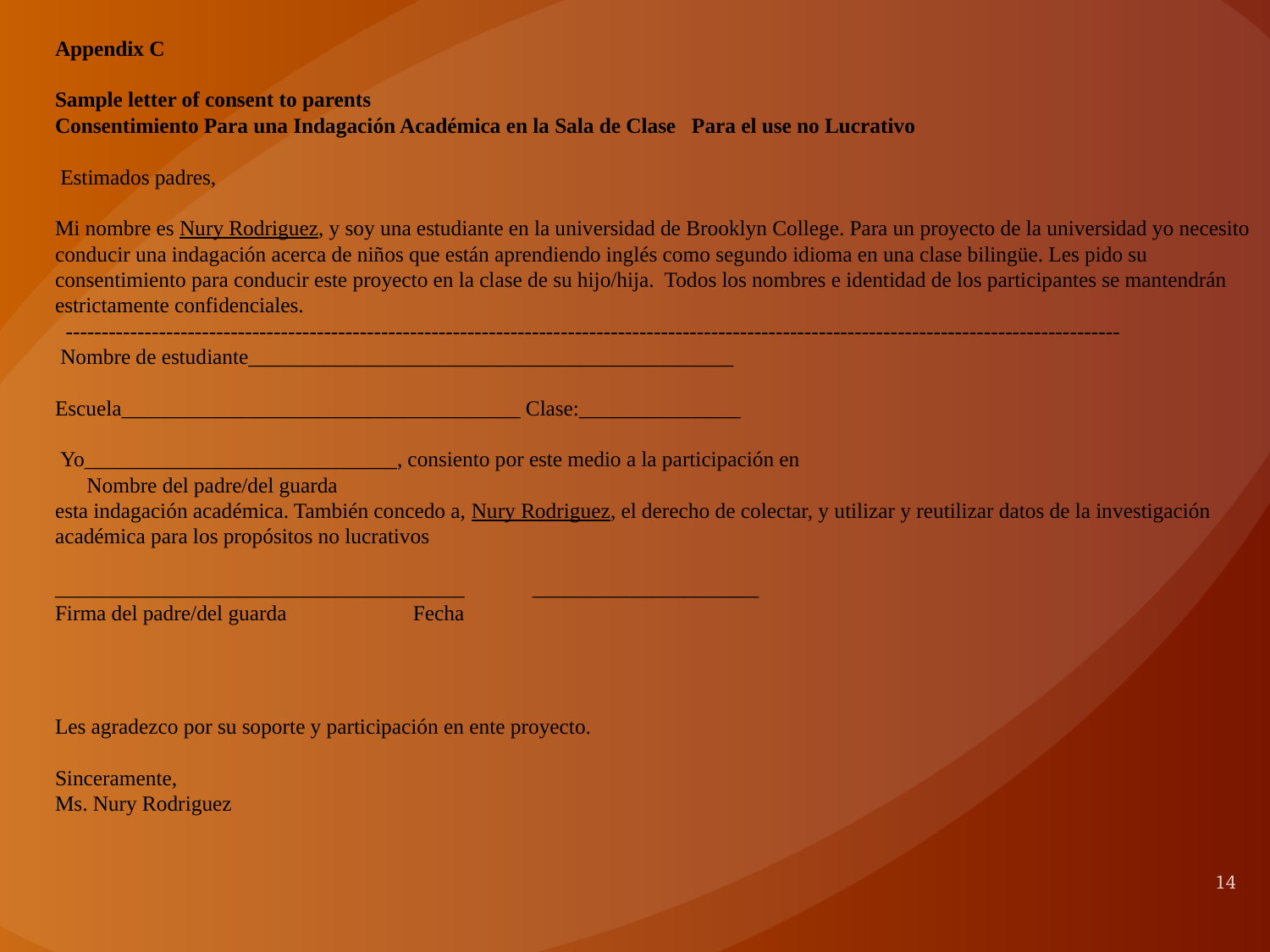

# Appendix C   Sample letter of consent to parents Consentimiento Para una Indagación Académica en la Sala de Clase   Para el use no Lucrativo    Estimados padres,   Mi nombre es Nury Rodriguez, y soy una estudiante en la universidad de Brooklyn College. Para un proyecto de la universidad yo necesito conducir una indagación acerca de niños que están aprendiendo inglés como segundo idioma en una clase bilingüe. Les pido su consentimiento para conducir este proyecto en la clase de su hijo/hija.  Todos los nombres e identidad de los participantes se mantendrán estrictamente confidenciales.   ---------------------------------------------------------------------------------------------------------------------------------------------------  Nombre de estudiante_____________________________________________   Escuela_____________________________________ Clase:_______________  Yo_____________________________, consiento por este medio a la participación en Nombre del padre/del guarda esta indagación académica. También concedo a, Nury Rodriguez, el derecho de colectar, y utilizar y reutilizar datos de la investigación académica para los propósitos no lucrativos    ______________________________________	_____________________ Firma del padre/del guarda        		Fecha   Les agradezco por su soporte y participación en ente proyecto.   Sinceramente, Ms. Nury Rodriguez
14